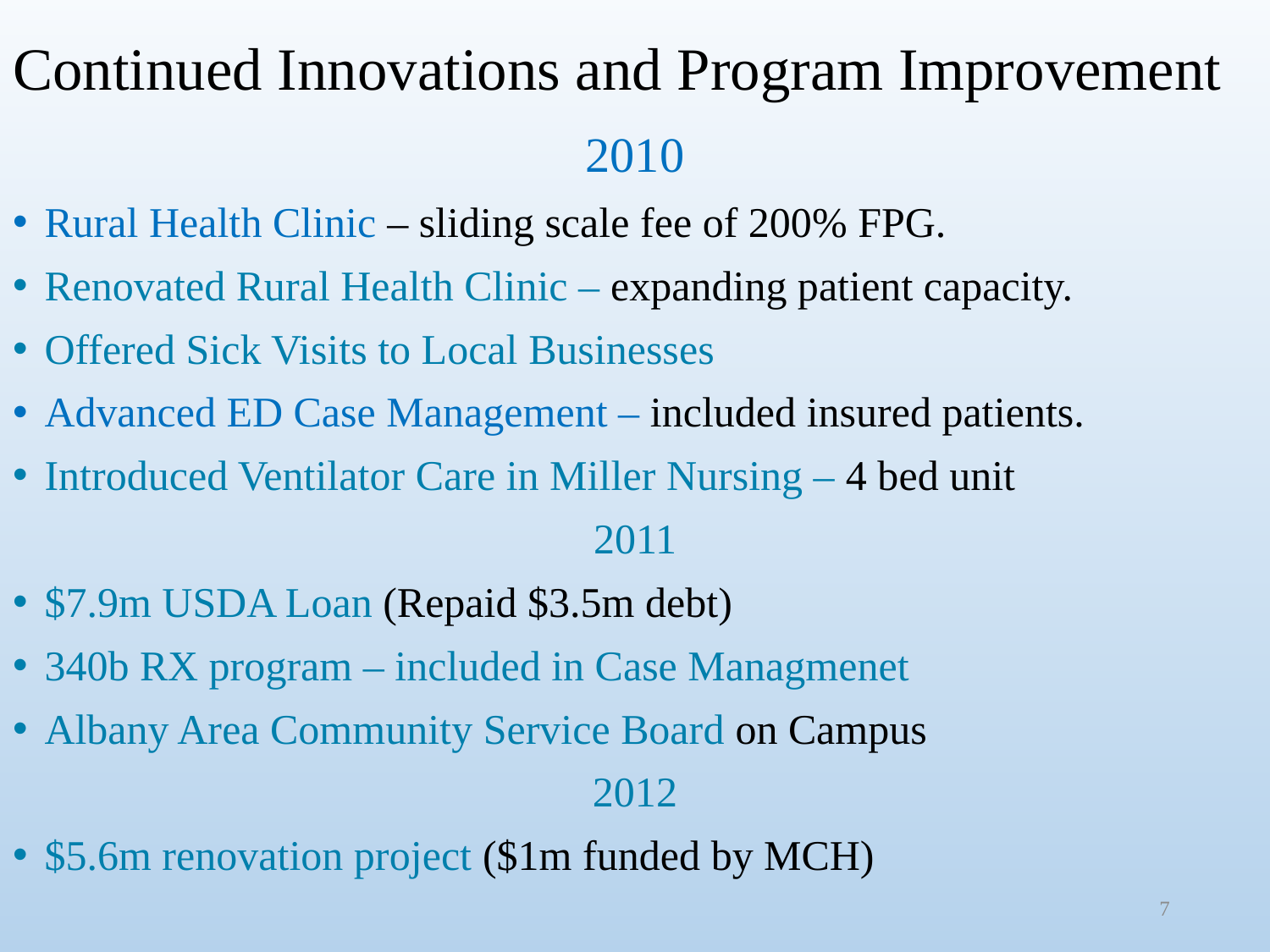

# Continued Innovations and Program Improvement
2010
Rural Health Clinic – sliding scale fee of 200% FPG.
Renovated Rural Health Clinic – expanding patient capacity.
Offered Sick Visits to Local Businesses
Advanced ED Case Management – included insured patients.
Introduced Ventilator Care in Miller Nursing – 4 bed unit
2011
$7.9m USDA Loan (Repaid $3.5m debt)
340b RX program – included in Case Managmenet
Albany Area Community Service Board on Campus
2012
$5.6m renovation project ($1m funded by MCH)

7